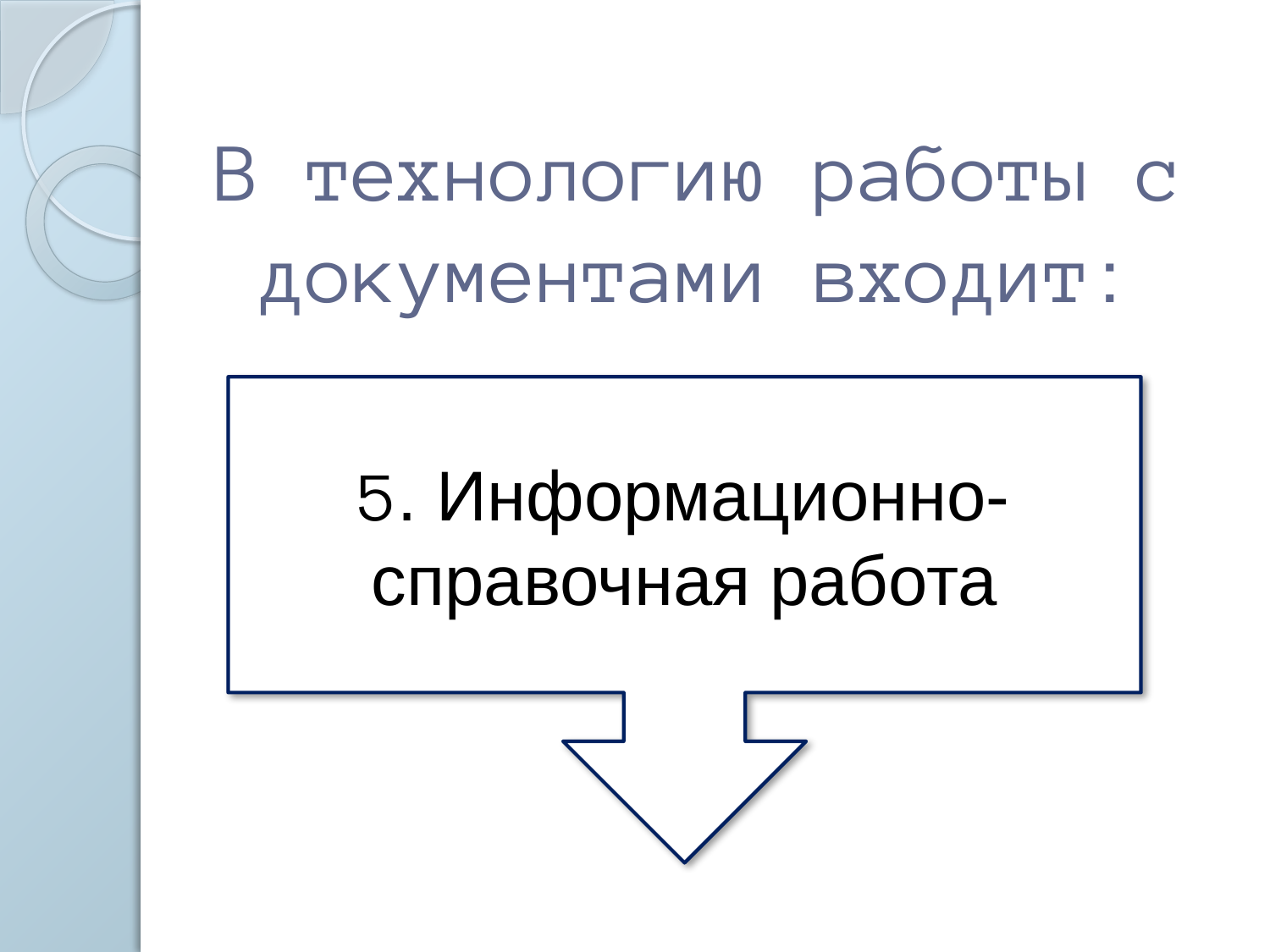

# В технологию работы с документами входит:
5. Информационно-справочная работа